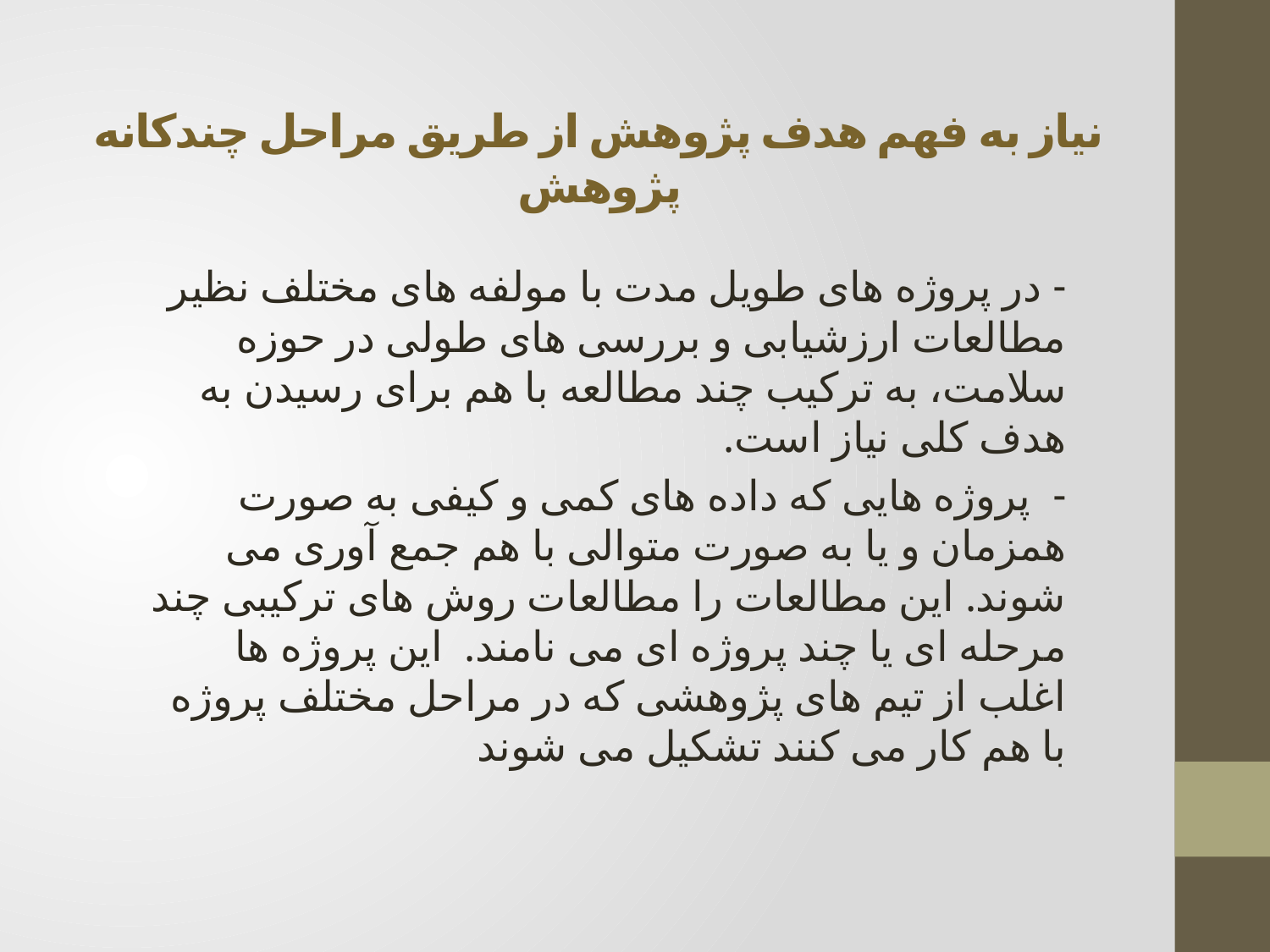

# نیاز به فهم هدف پژوهش از طریق مراحل چندکانه پژوهش
- در پروژه های طویل مدت با مولفه های مختلف نظیر مطالعات ارزشیابی و بررسی های طولی در حوزه سلامت، به ترکیب چند مطالعه با هم برای رسیدن به هدف کلی نیاز است.
-  پروژه هایی که داده های کمی و کیفی به صورت همزمان و یا به صورت متوالی با هم جمع آوری می شوند. این مطالعات را مطالعات روش های ترکیبی چند مرحله ای یا چند پروژه ای می نامند.  این پروژه ها اغلب از تیم های پژوهشی که در مراحل مختلف پروژه با هم کار می کنند تشکیل می شوند